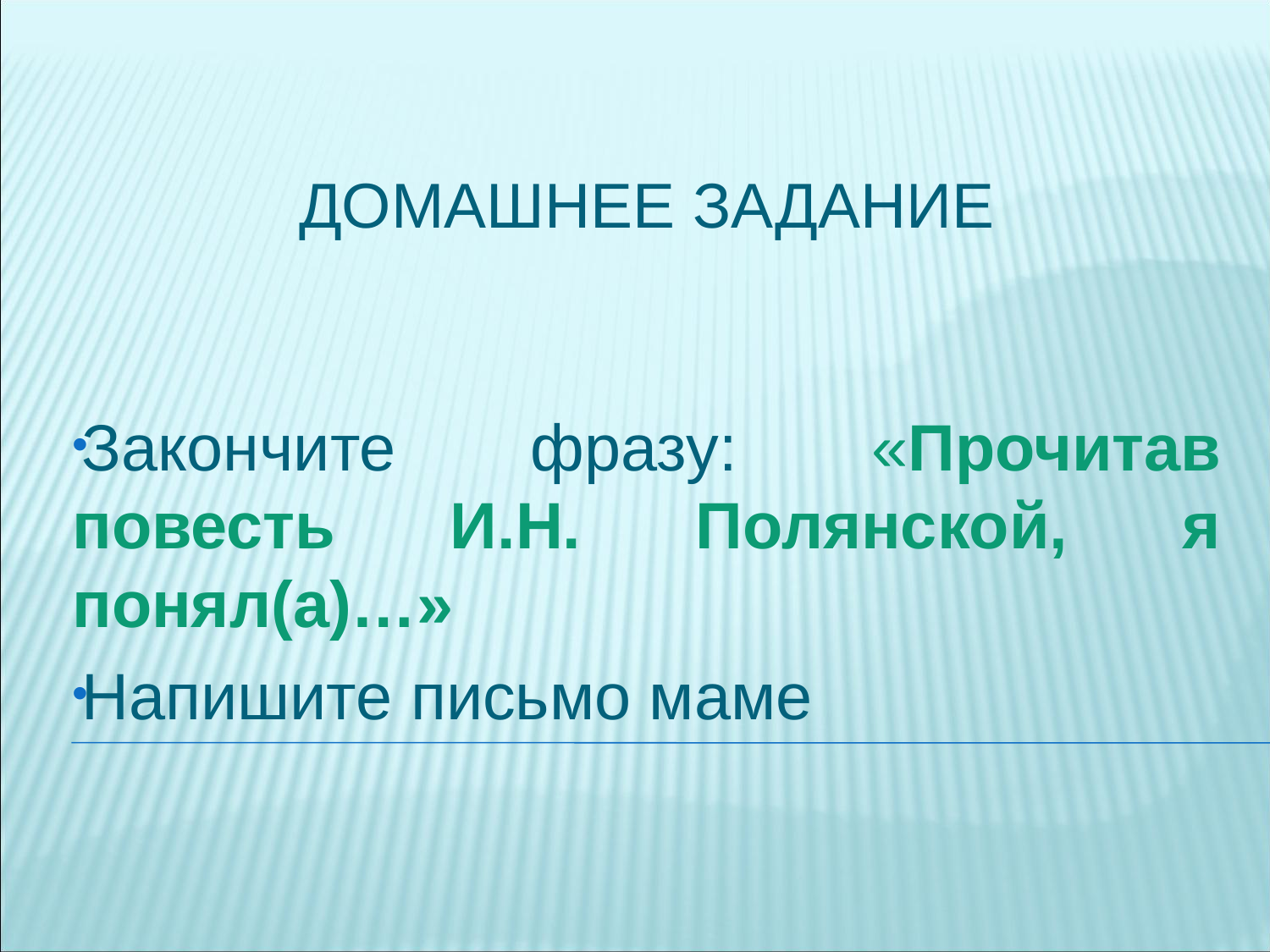

# Домашнее задание

Закончите фразу: «Прочитав повесть И.Н. Полянской, я понял(а)…»
Напишите письмо маме